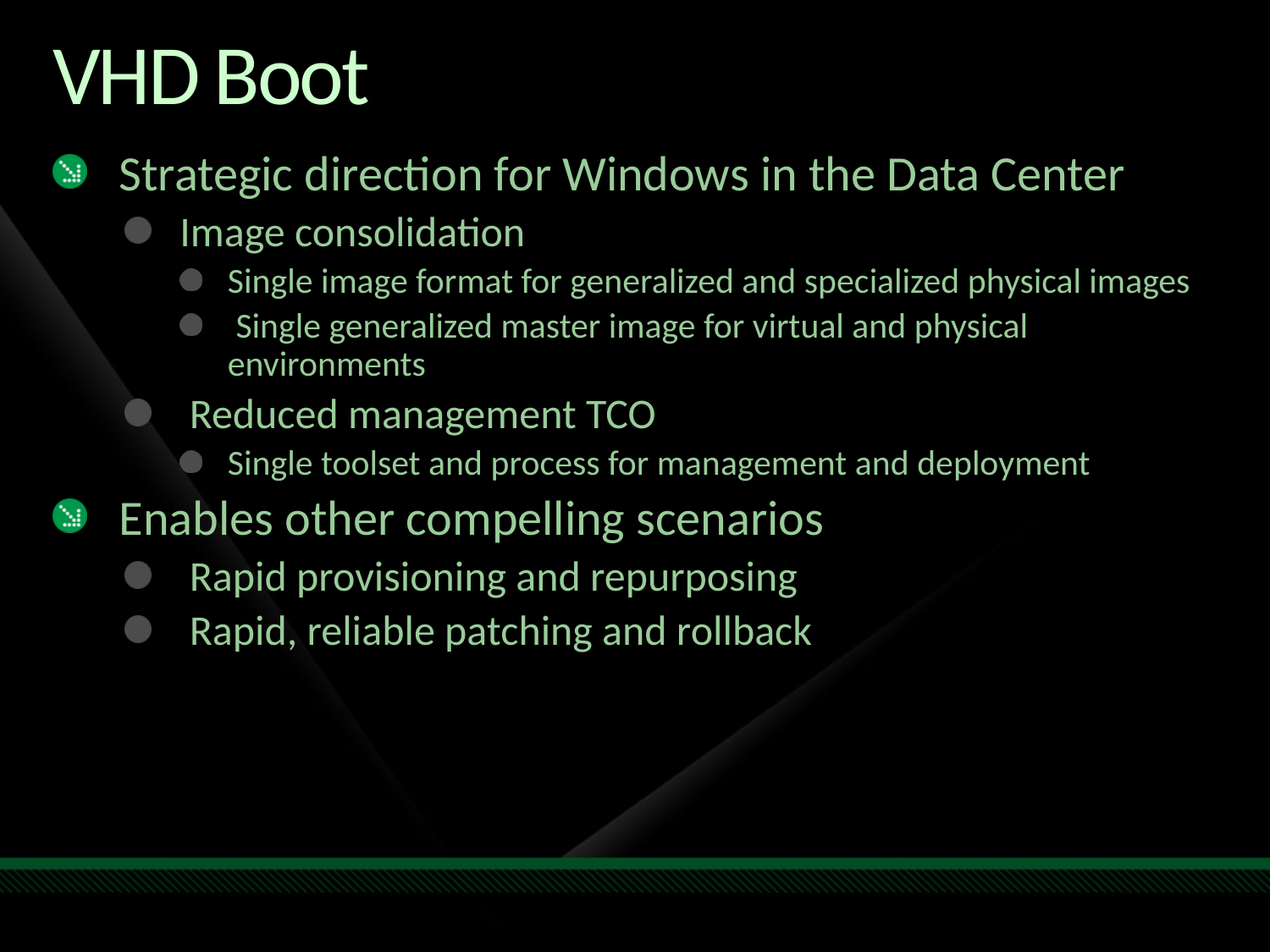

# VHD Boot
 Strategic direction for Windows in the Data Center
Image consolidation
Single image format for generalized and specialized physical images
 Single generalized master image for virtual and physical environments
 Reduced management TCO
Single toolset and process for management and deployment
 Enables other compelling scenarios
 Rapid provisioning and repurposing
 Rapid, reliable patching and rollback